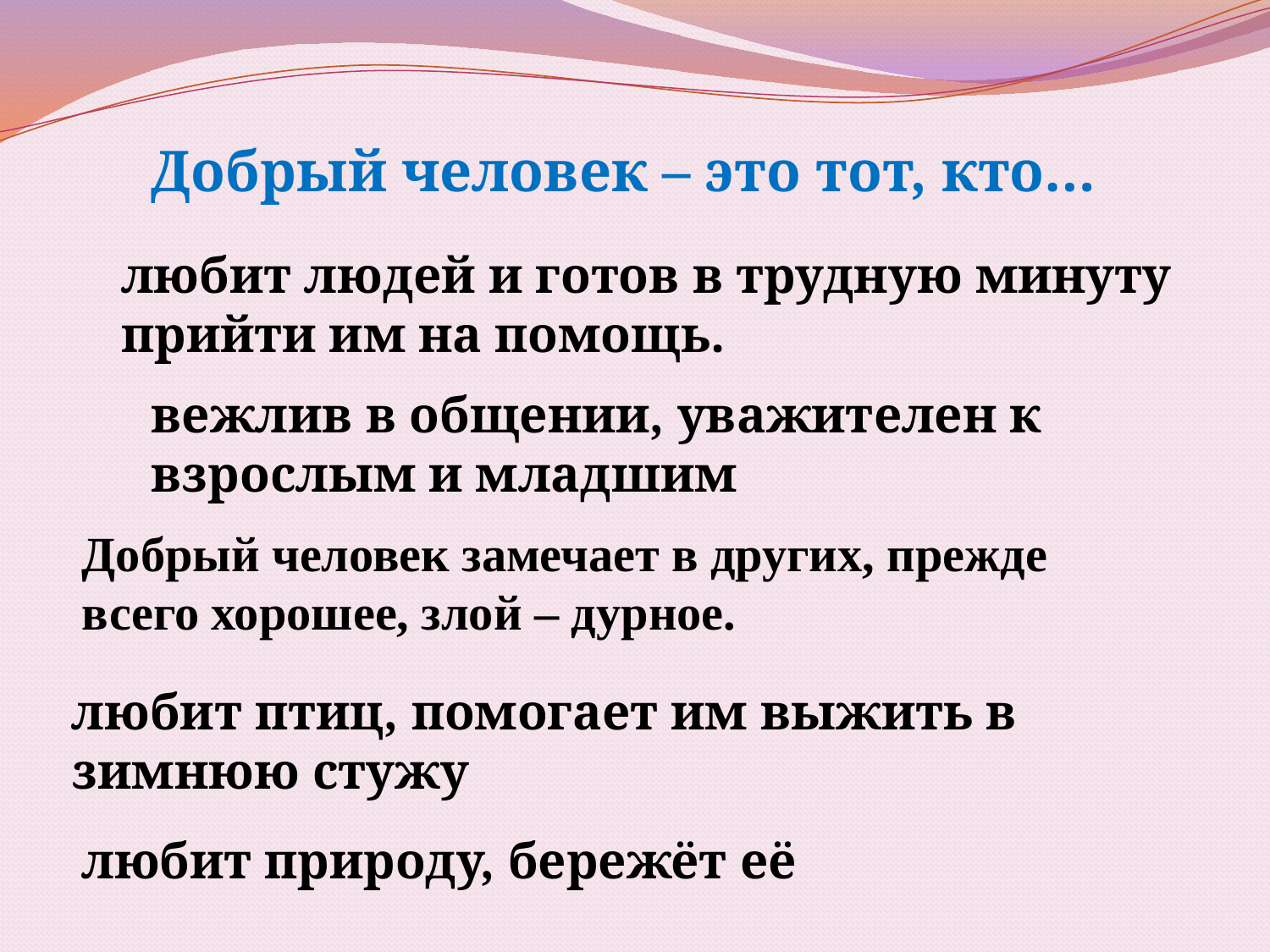

Добрый человек – это тот, кто…
любит людей и готов в трудную минуту прийти им на помощь.

вежлив в общении, уважителен к взрослым и младшим
Добрый человек замечает в других, прежде всего хорошее, злой – дурное.
любит птиц, помогает им выжить в зимнюю стужу
любит природу, бережёт её